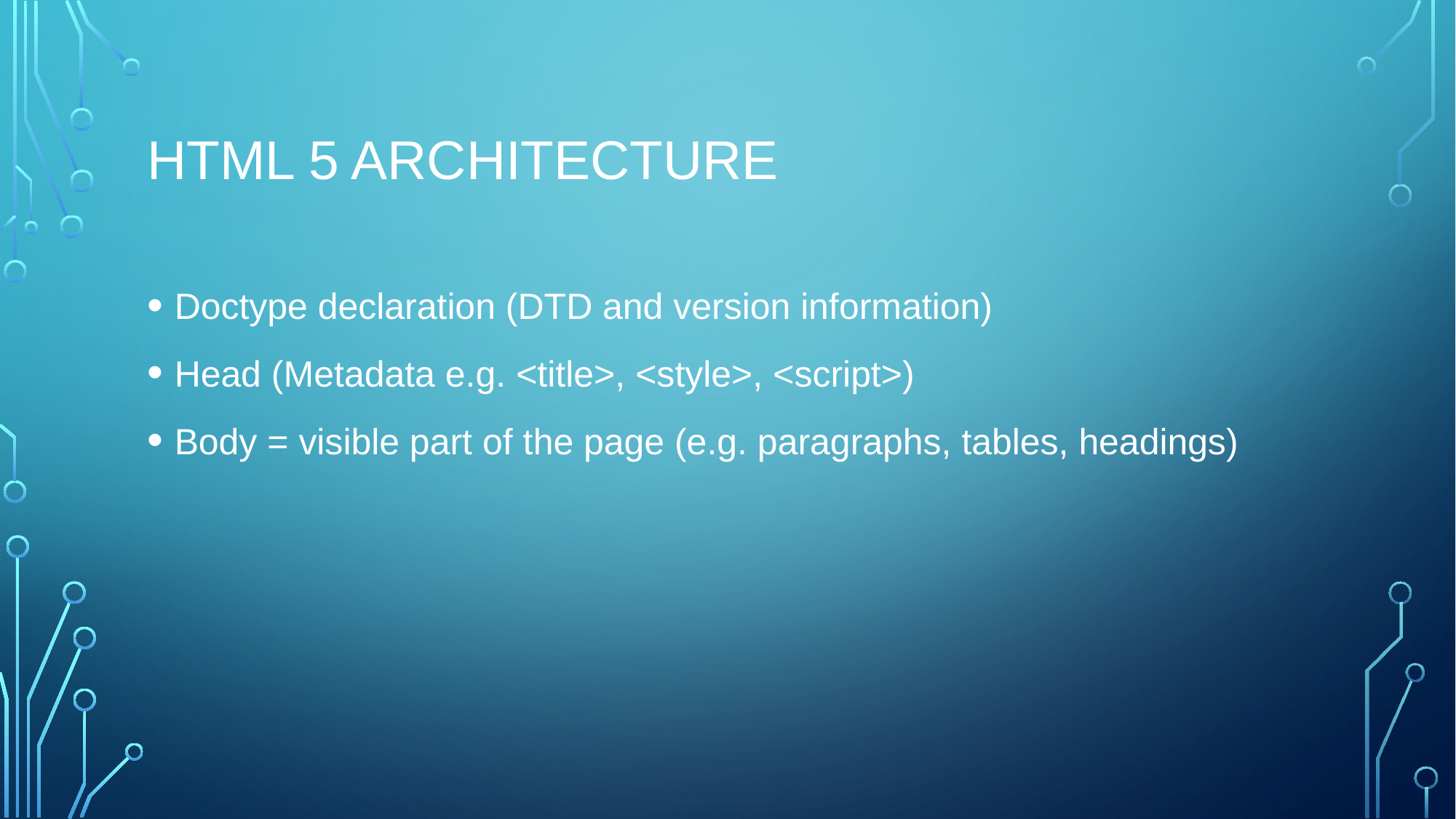

# HTML 5 Architecture
Doctype declaration (DTD and version information)
Head (Metadata e.g. <title>, <style>, <script>)
Body = visible part of the page (e.g. paragraphs, tables, headings)